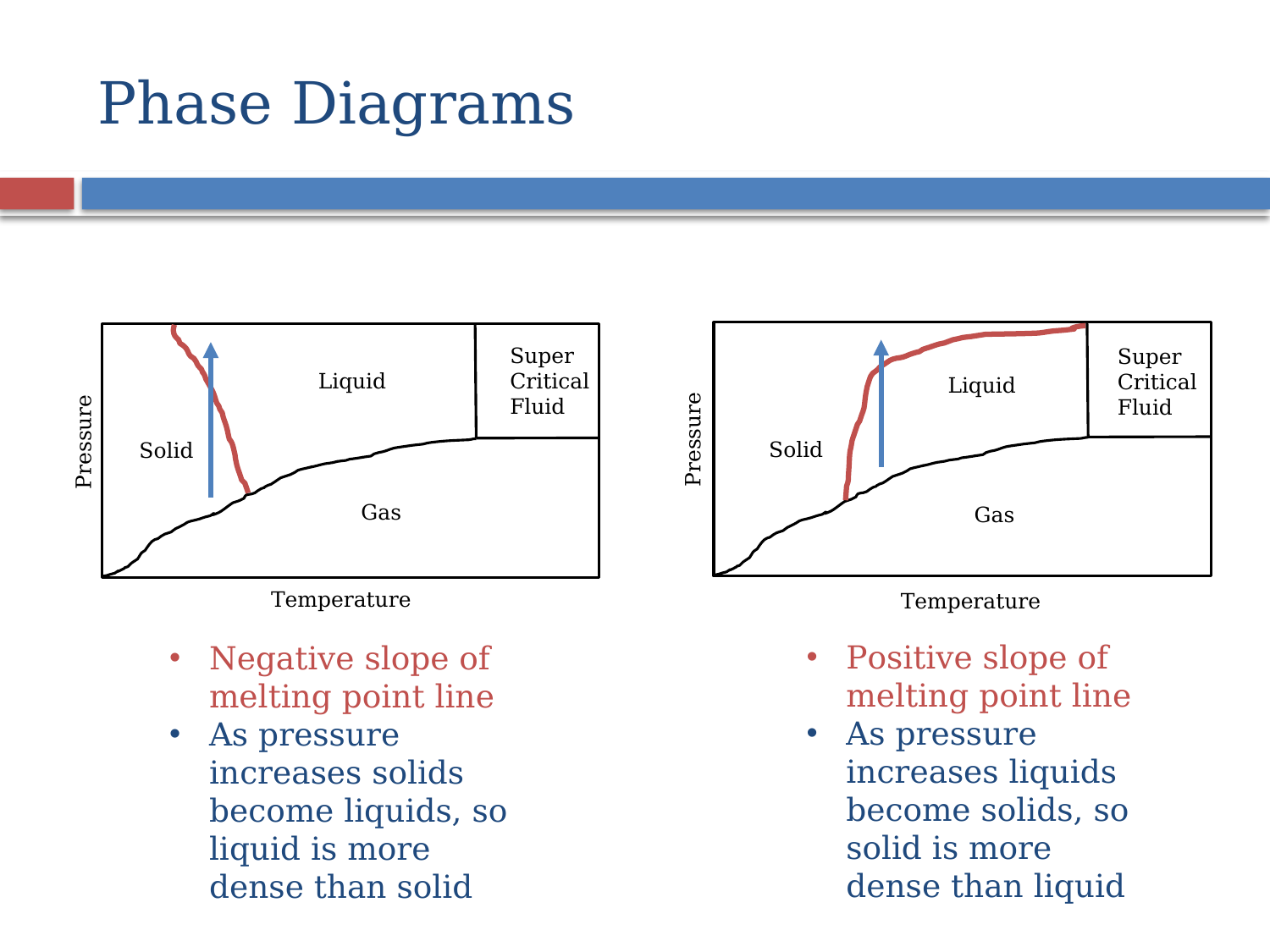

# Phase Diagrams

Super Critical Fluid
Liquid
Solid

Gas
Pressure
Temperature

Super Critical Fluid
Liquid
Solid

Gas
Pressure
Temperature
Positive slope of melting point line
As pressure increases liquids become solids, so solid is more dense than liquid
Negative slope of melting point line
As pressure increases solids become liquids, so liquid is more dense than solid